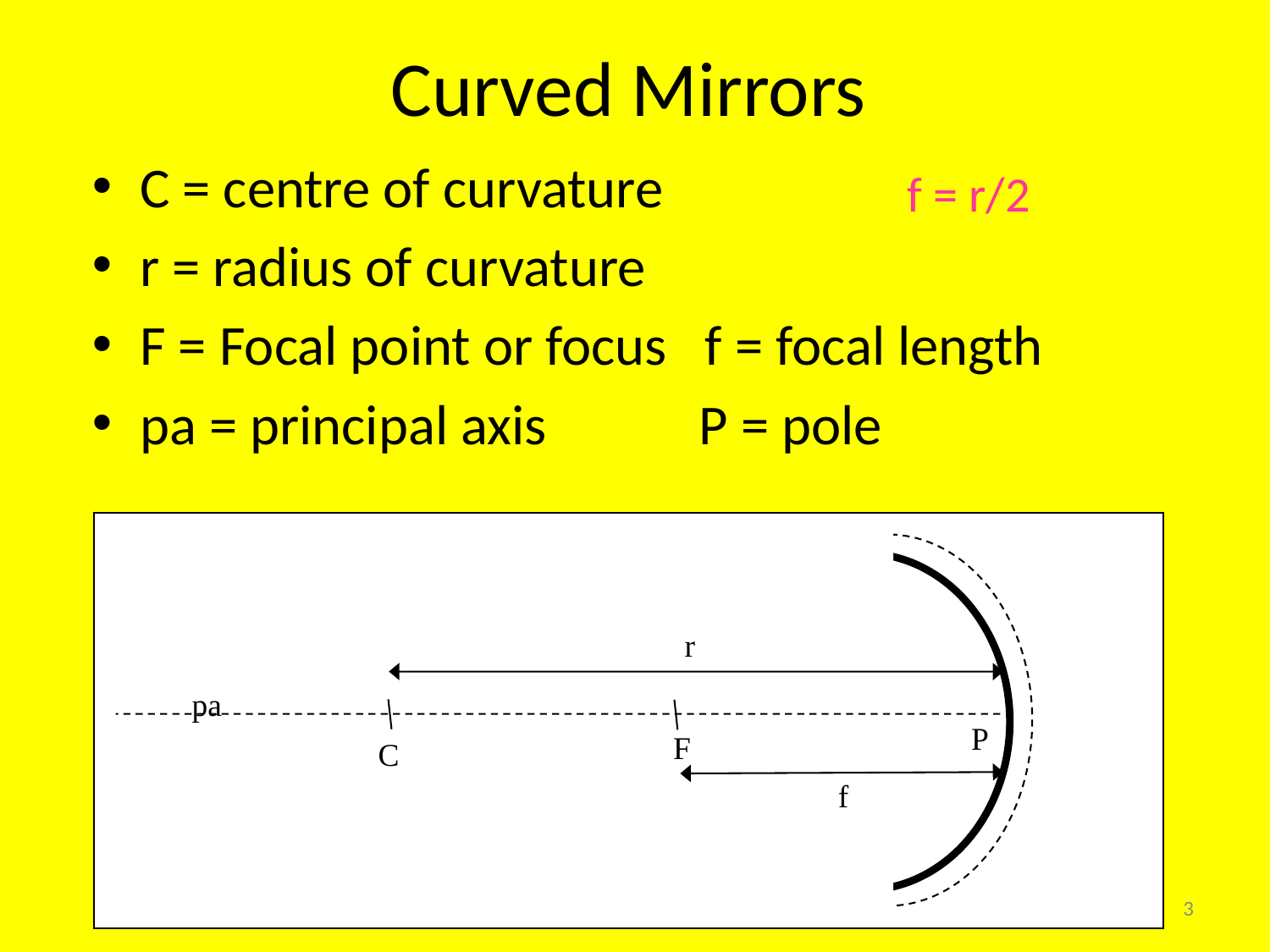

# Curved Mirrors
C = centre of curvature
r = radius of curvature
F = Focal point or focus   f = focal length
pa = principal axis            P = pole
f = r/2

r

pa

P

F
C
f

3